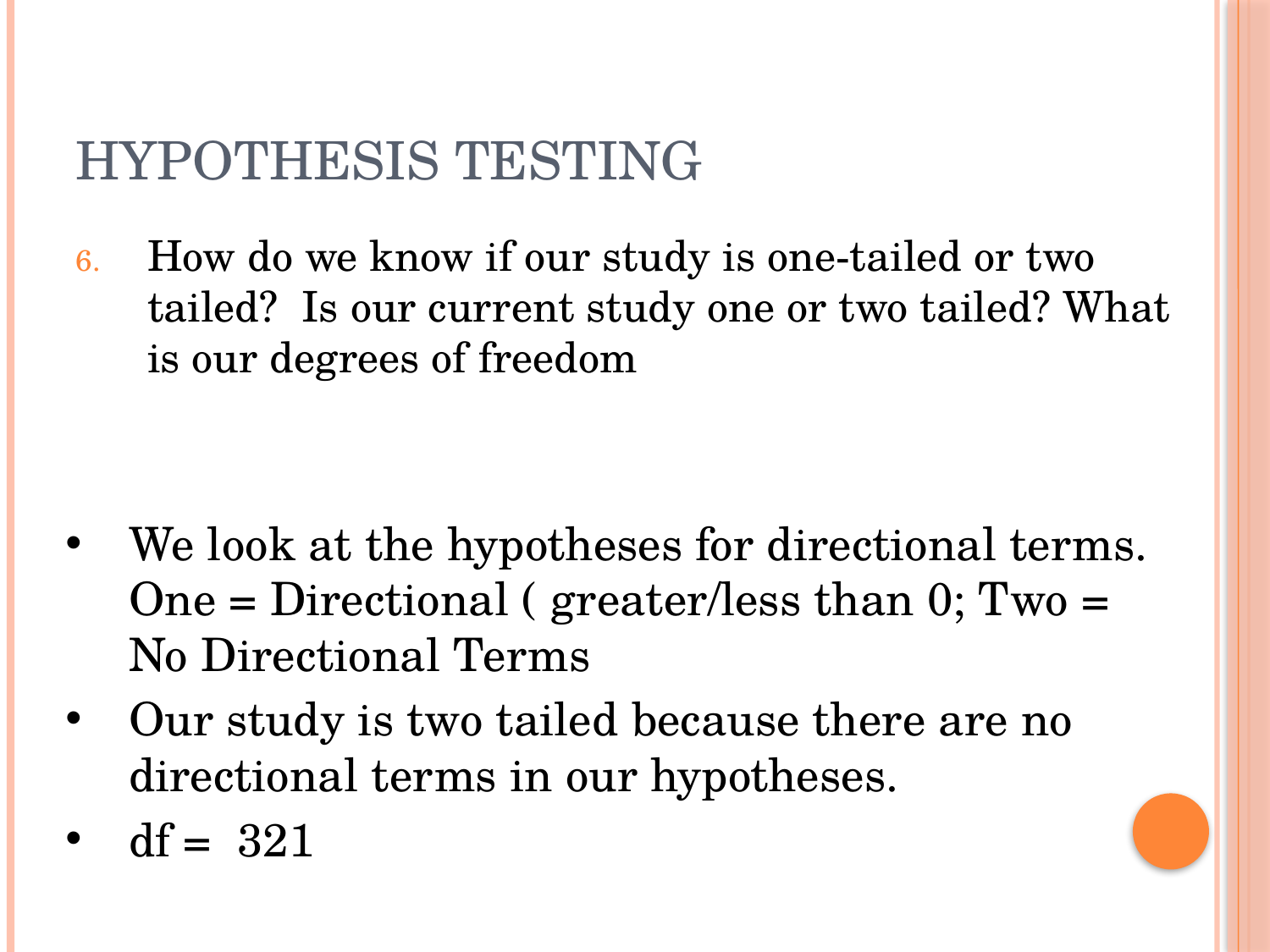

# Hypothesis Testing
How do we know if our study is one-tailed or two tailed?  Is our current study one or two tailed? What is our degrees of freedom
We look at the hypotheses for directional terms.  One = Directional ( greater/less than 0; Two = No Directional Terms
Our study is two tailed because there are no directional terms in our hypotheses.
df =  321